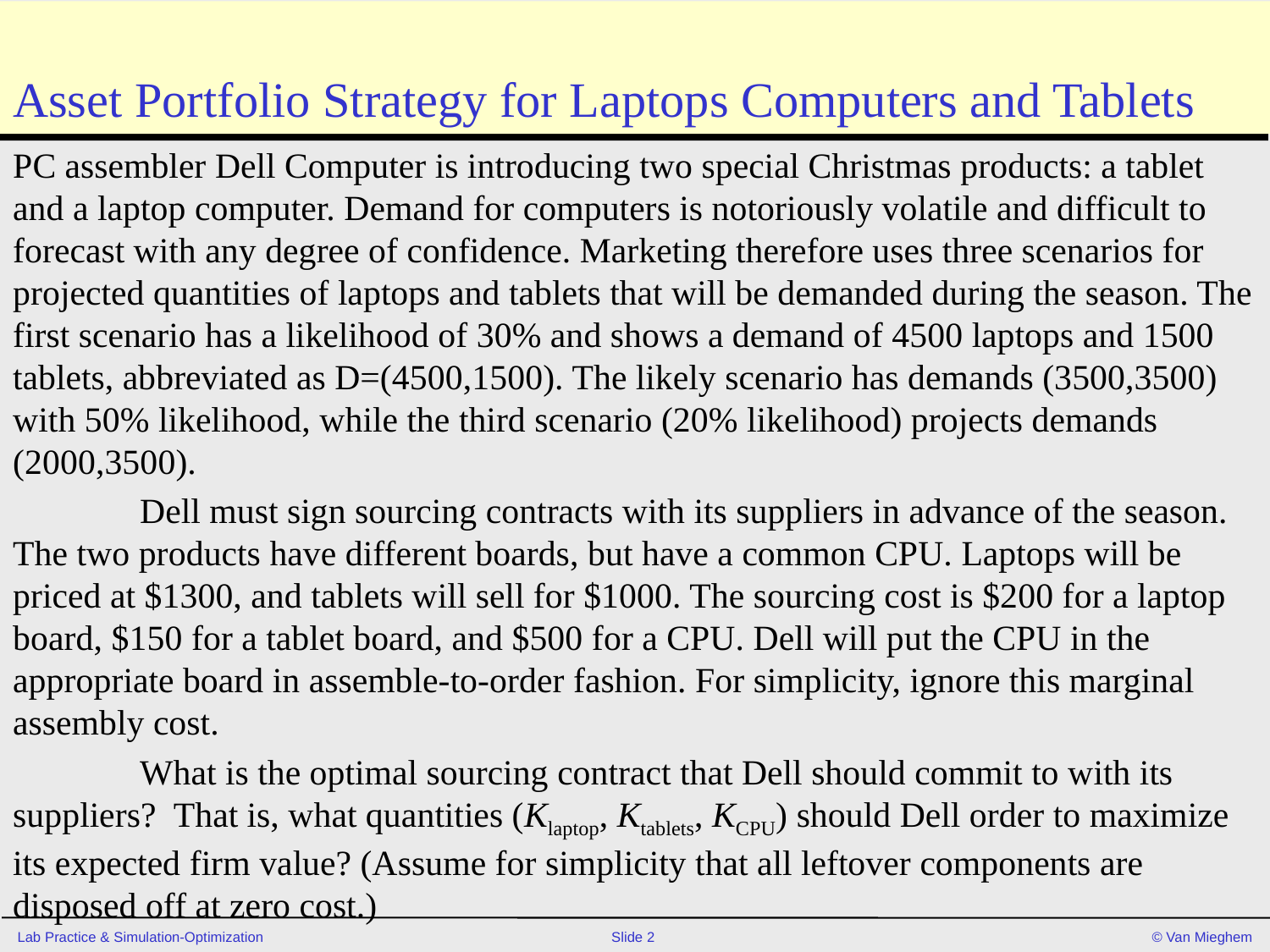

# Asset Portfolio Strategy for Laptops Computers and Tablets
PC assembler Dell Computer is introducing two special Christmas products: a tablet and a laptop computer. Demand for computers is notoriously volatile and difficult to forecast with any degree of confidence. Marketing therefore uses three scenarios for projected quantities of laptops and tablets that will be demanded during the season. The first scenario has a likelihood of 30% and shows a demand of 4500 laptops and 1500 tablets, abbreviated as D=(4500,1500). The likely scenario has demands (3500,3500) with 50% likelihood, while the third scenario (20% likelihood) projects demands (2000,3500).
    	Dell must sign sourcing contracts with its suppliers in advance of the season. The two products have different boards, but have a common CPU. Laptops will be priced at $1300, and tablets will sell for $1000. The sourcing cost is $200 for a laptop board, $150 for a tablet board, and $500 for a CPU. Dell will put the CPU in the appropriate board in assemble-to-order fashion. For simplicity, ignore this marginal assembly cost.
	What is the optimal sourcing contract that Dell should commit to with its suppliers?  That is, what quantities (Klaptop, Ktablets, KCPU) should Dell order to maximize its expected firm value? (Assume for simplicity that all leftover components are disposed off at zero cost.)